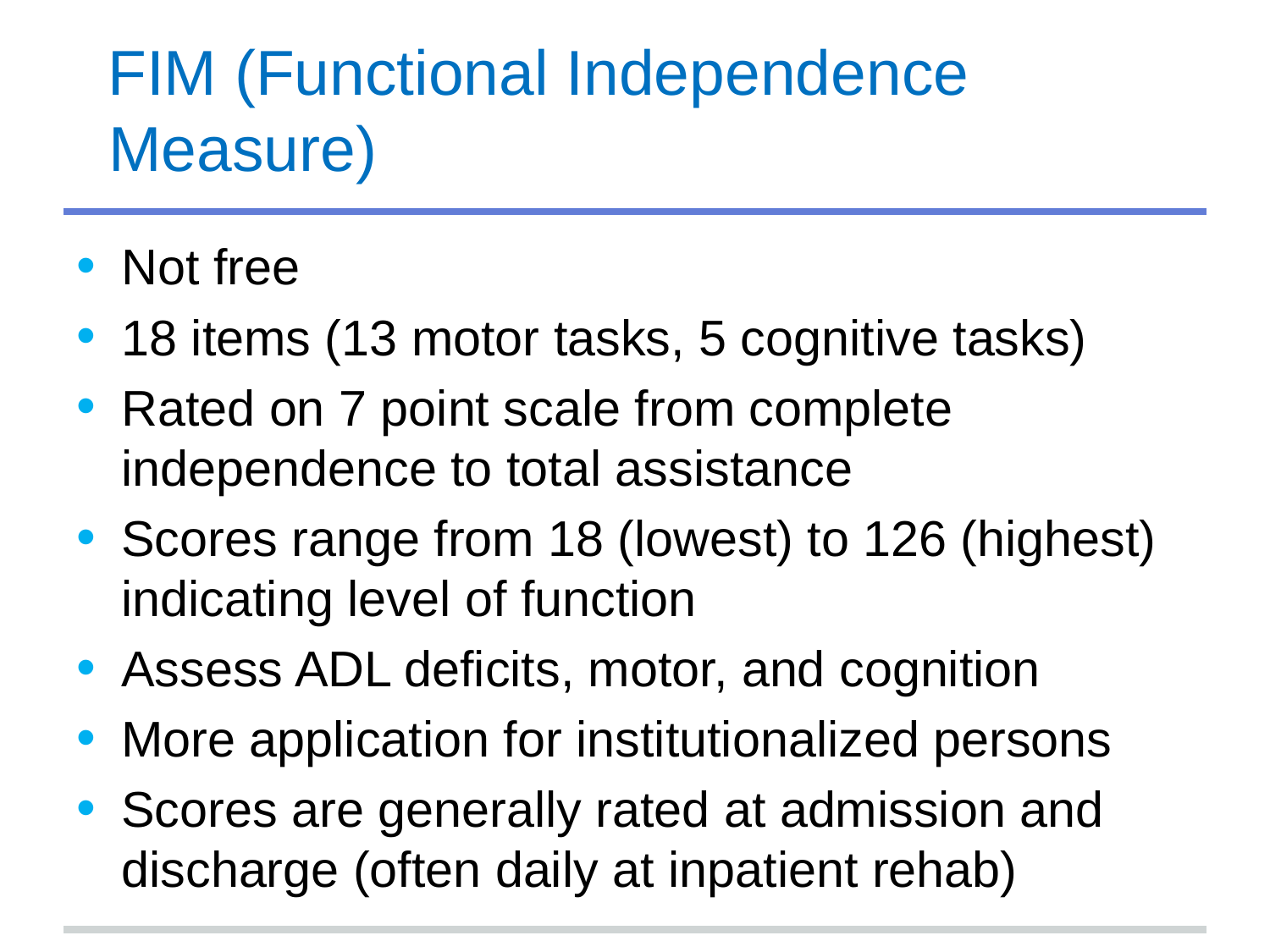

# FIM (Functional Independence Measure)
Not free
18 items (13 motor tasks, 5 cognitive tasks)
Rated on 7 point scale from complete independence to total assistance
Scores range from 18 (lowest) to 126 (highest) indicating level of function
Assess ADL deficits, motor, and cognition
More application for institutionalized persons
Scores are generally rated at admission and discharge (often daily at inpatient rehab)